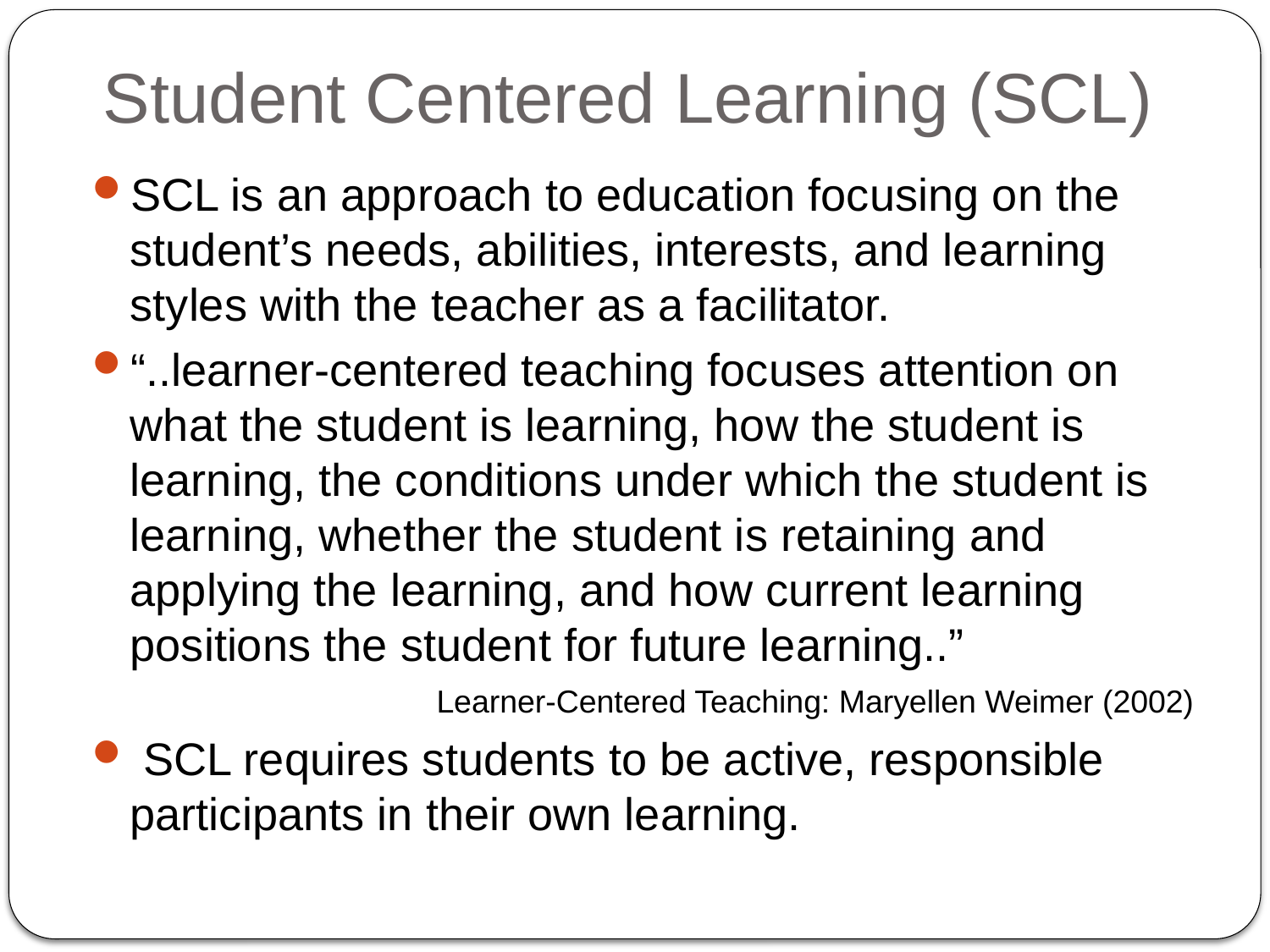

# Student Centered Learning (SCL)
SCL is an approach to education focusing on the student’s needs, abilities, interests, and learning styles with the teacher as a facilitator.
“..learner-centered teaching focuses attention on what the student is learning, how the student is learning, the conditions under which the student is learning, whether the student is retaining and applying the learning, and how current learning positions the student for future learning..”
Learner-Centered Teaching: Maryellen Weimer (2002)
 SCL requires students to be active, responsible participants in their own learning.